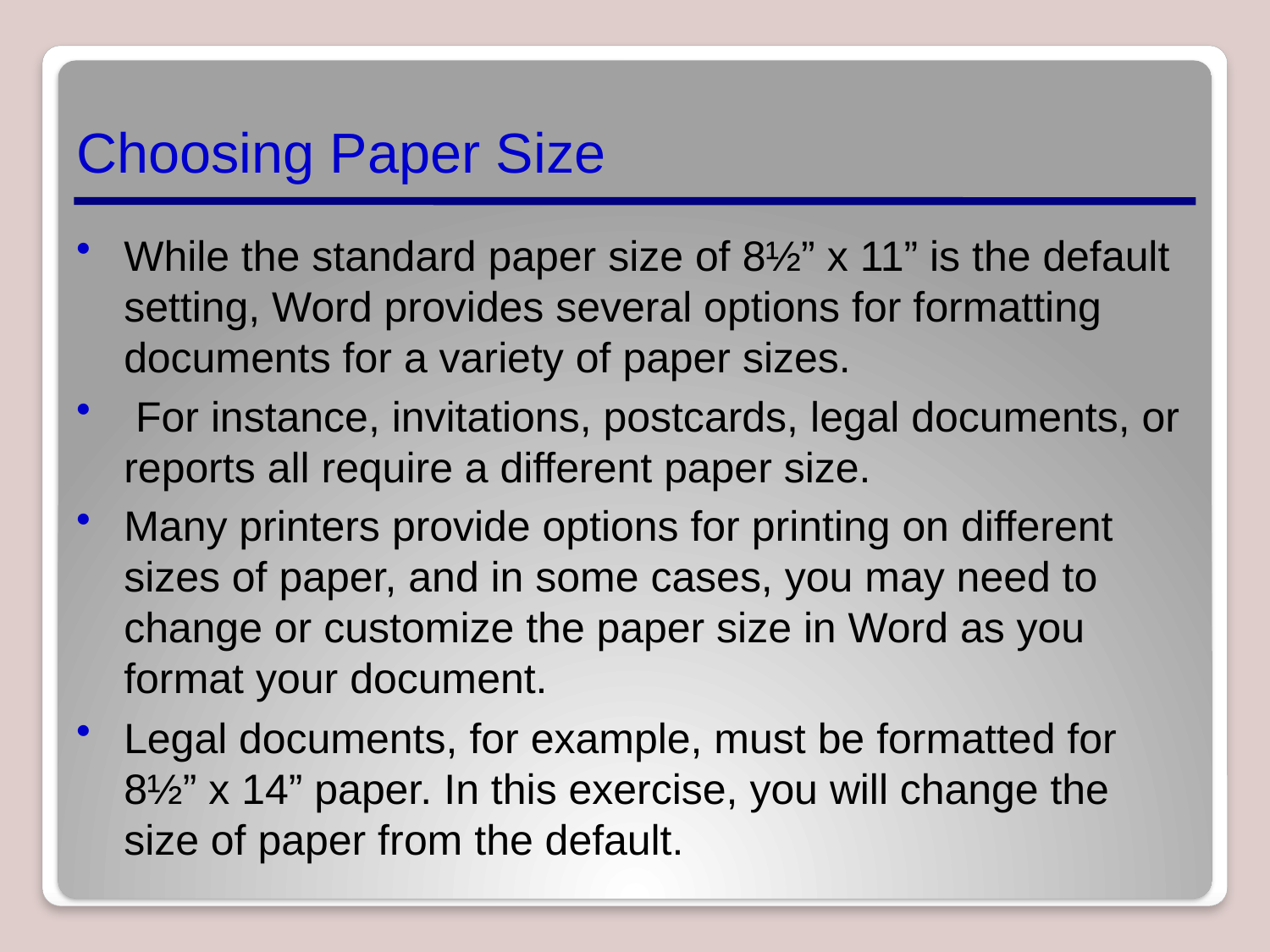

# Choosing Paper Size
While the standard paper size of 8½” x 11” is the default setting, Word provides several options for formatting documents for a variety of paper sizes.
 For instance, invitations, postcards, legal documents, or reports all require a different paper size.
Many printers provide options for printing on different sizes of paper, and in some cases, you may need to change or customize the paper size in Word as you format your document.
Legal documents, for example, must be formatted for
8½” x 14” paper. In this exercise, you will change the size of paper from the default.